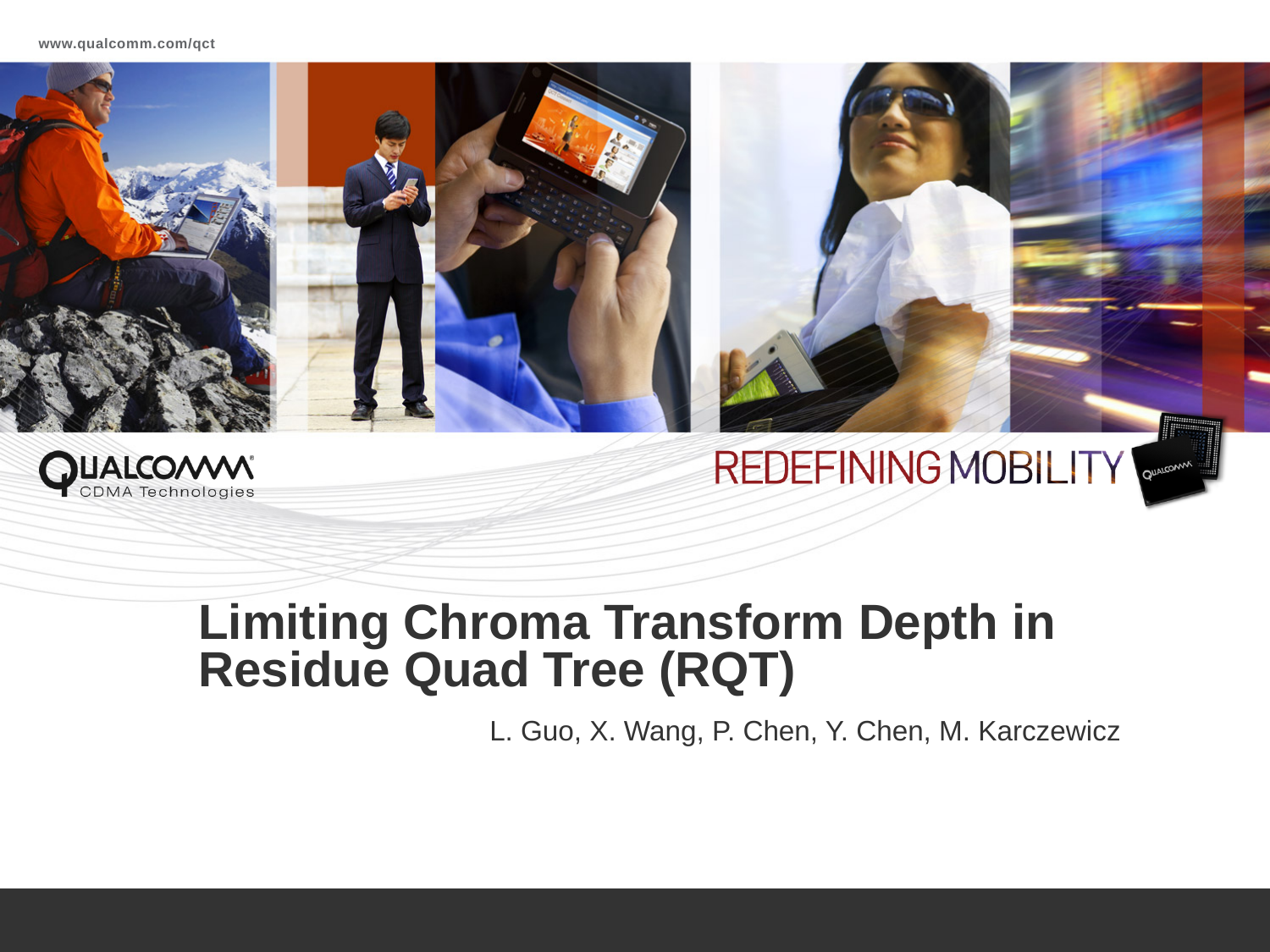

# Limiting Chroma Transform Depth in Residue Quad Tree (RQT)
L. Guo, X. Wang, P. Chen, Y. Chen, M. Karczewicz